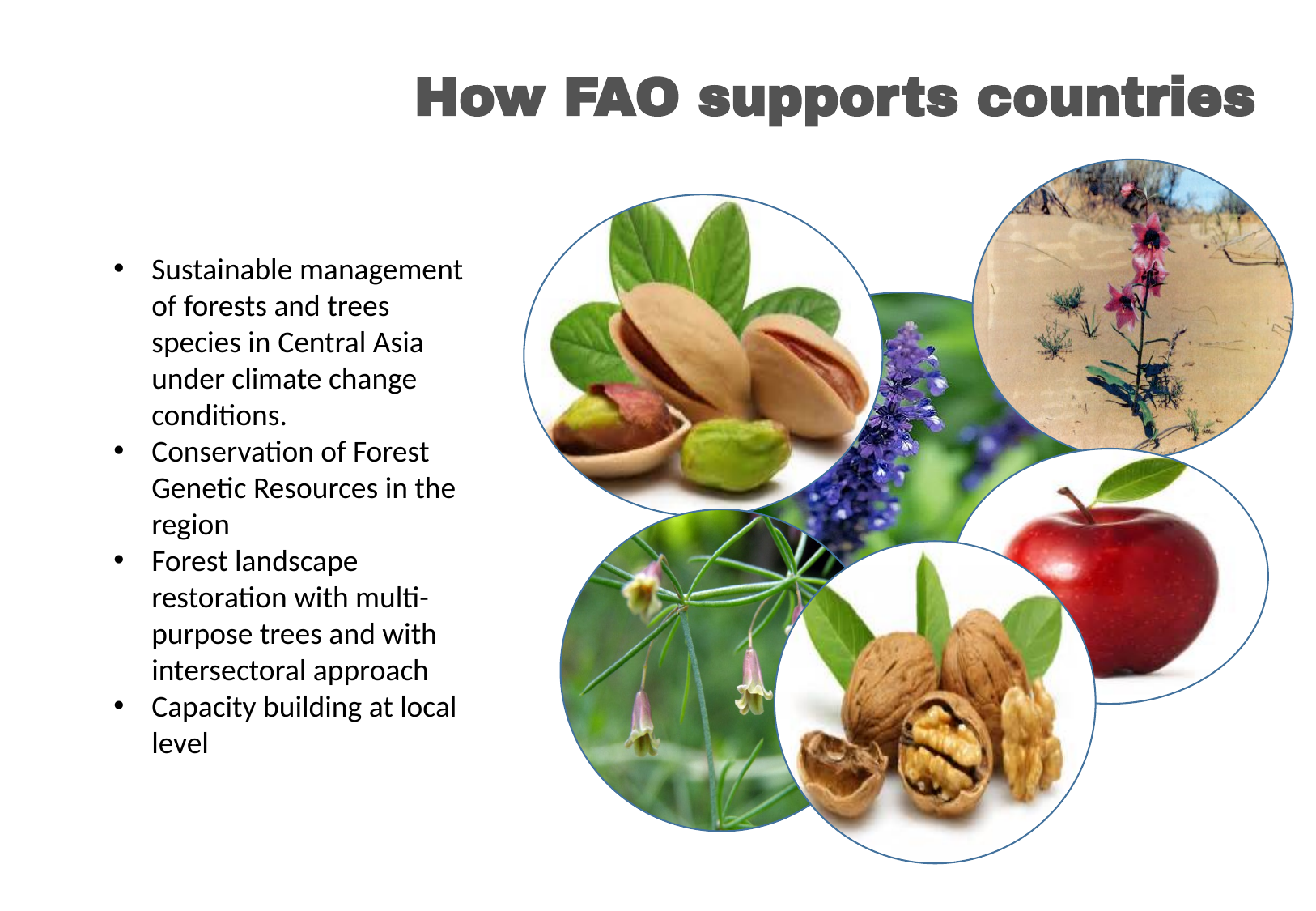

10
How FAO supports countries

Sustainable management of forests and trees species in Central Asia under climate change conditions.
Conservation of Forest Genetic Resources in the region
Forest landscape restoration with multi-purpose trees and with intersectoral approach
Capacity building at local level